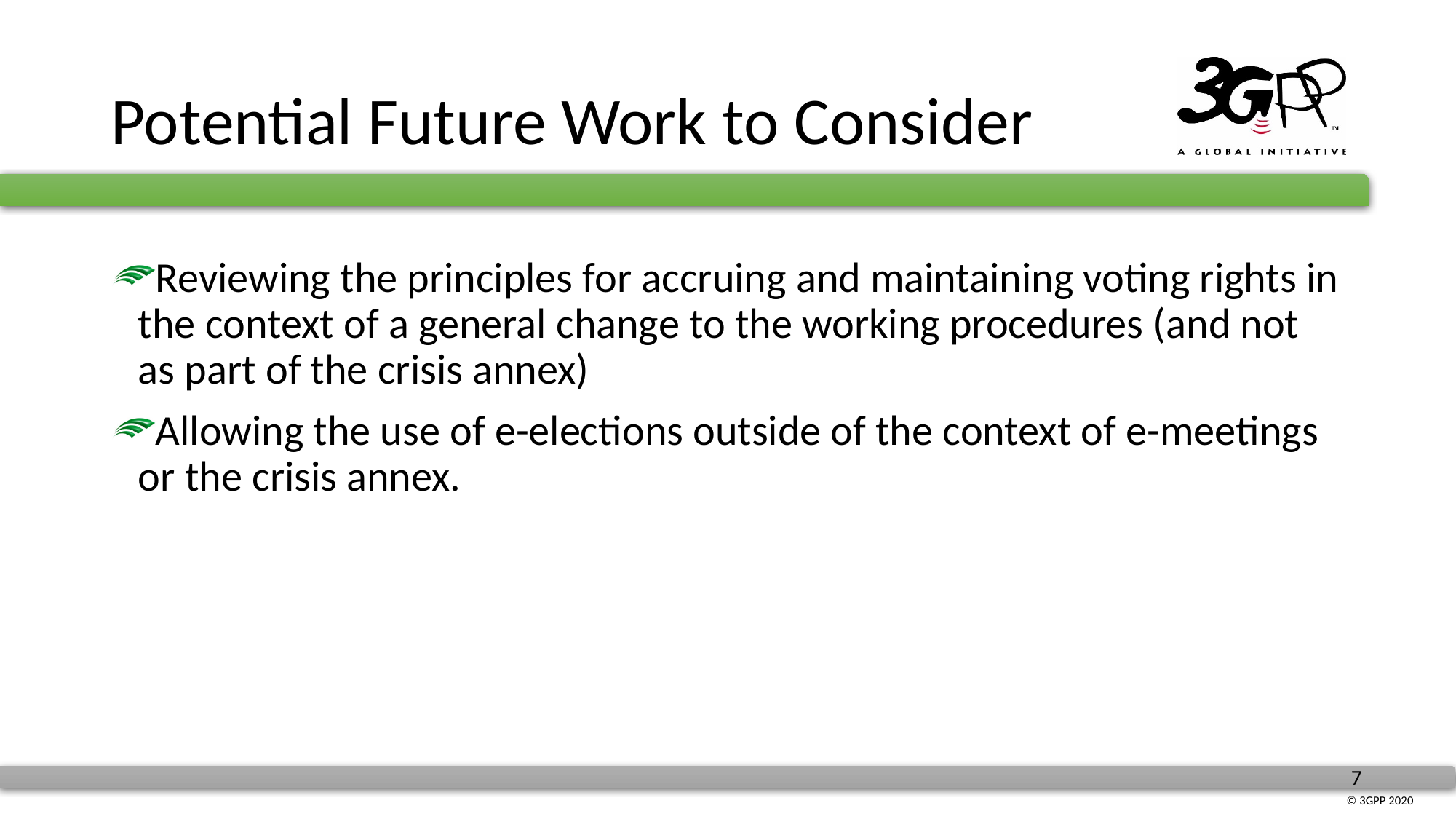

# Potential Future Work to Consider
Reviewing the principles for accruing and maintaining voting rights in the context of a general change to the working procedures (and not as part of the crisis annex)
Allowing the use of e-elections outside of the context of e-meetings or the crisis annex.